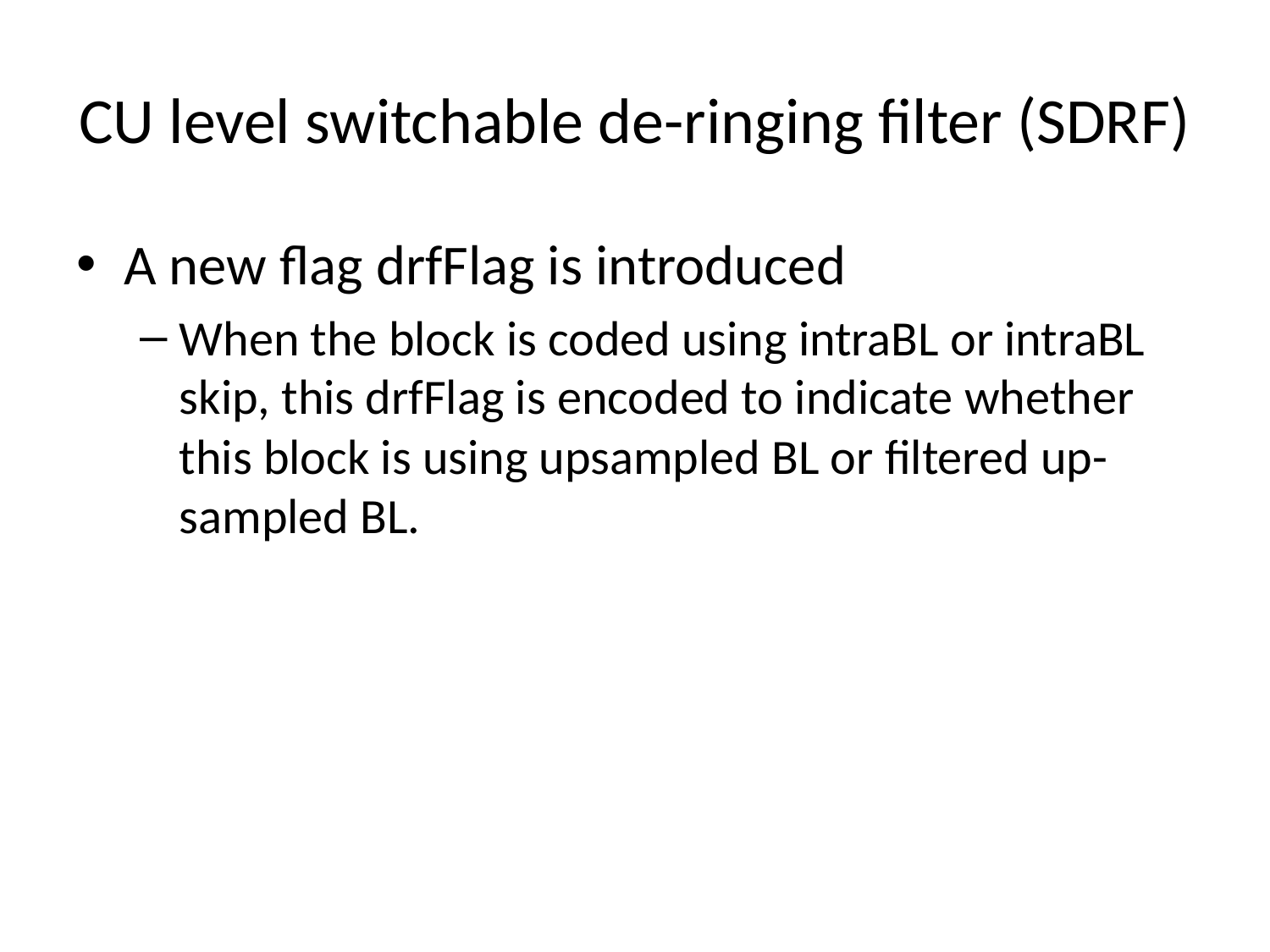

# CU level switchable de-ringing filter (SDRF)
A new flag drfFlag is introduced
When the block is coded using intraBL or intraBL skip, this drfFlag is encoded to indicate whether this block is using upsampled BL or filtered up-sampled BL.